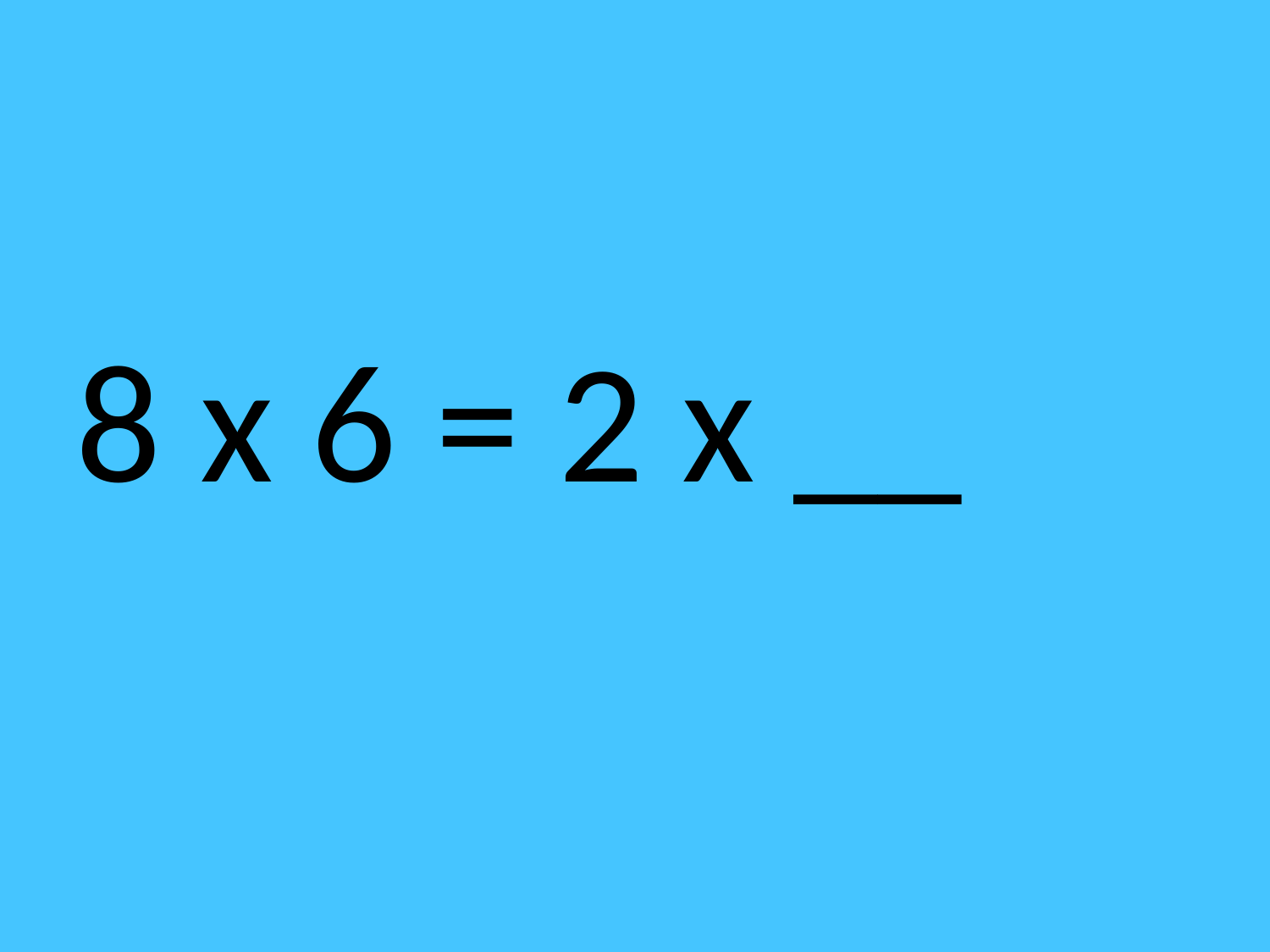

8 x 6 = 2 x __